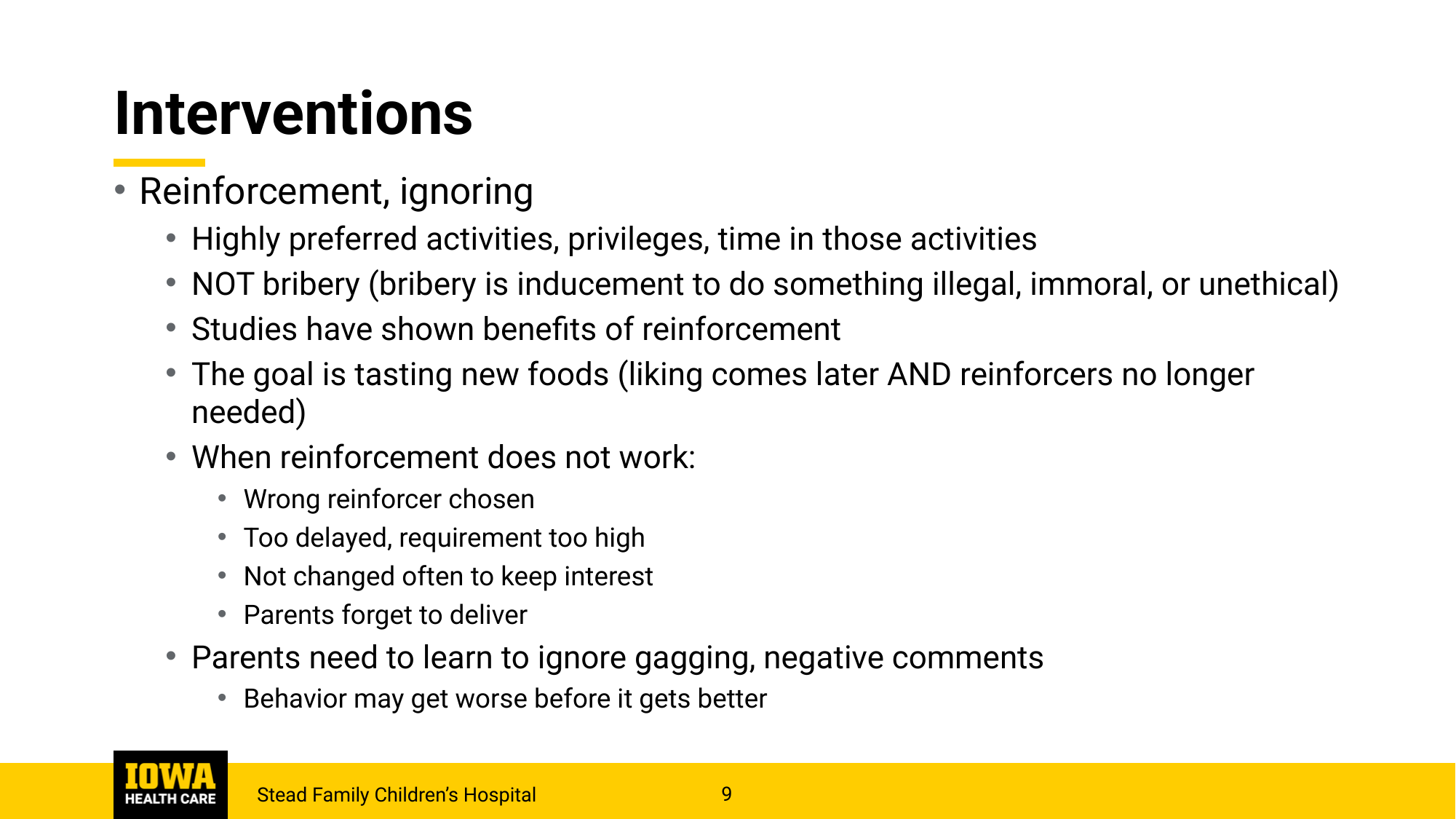

# Interventions
Reinforcement, ignoring
Highly preferred activities, privileges, time in those activities
NOT bribery (bribery is inducement to do something illegal, immoral, or unethical)
Studies have shown benefits of reinforcement
The goal is tasting new foods (liking comes later AND reinforcers no longer needed)
When reinforcement does not work:
Wrong reinforcer chosen
Too delayed, requirement too high
Not changed often to keep interest
Parents forget to deliver
Parents need to learn to ignore gagging, negative comments
Behavior may get worse before it gets better